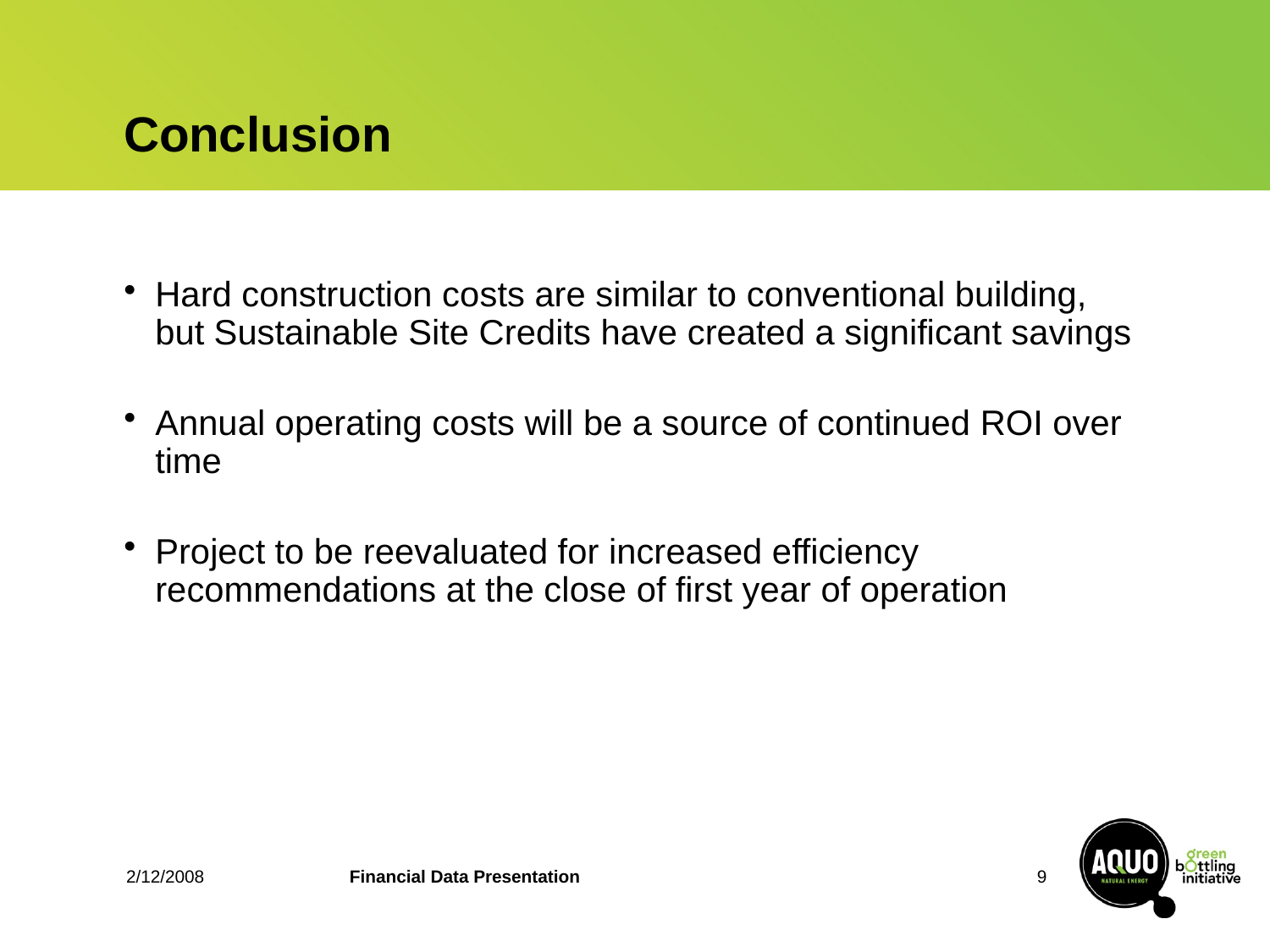

# Conclusion
Hard construction costs are similar to conventional building,
but Sustainable Site Credits have created a significant savings

Annual operating costs will be a source of continued ROI over time

Project to be reevaluated for increased efficiency recommendations at the close of first year of operation

2/12/2008
Financial Data Presentation
9